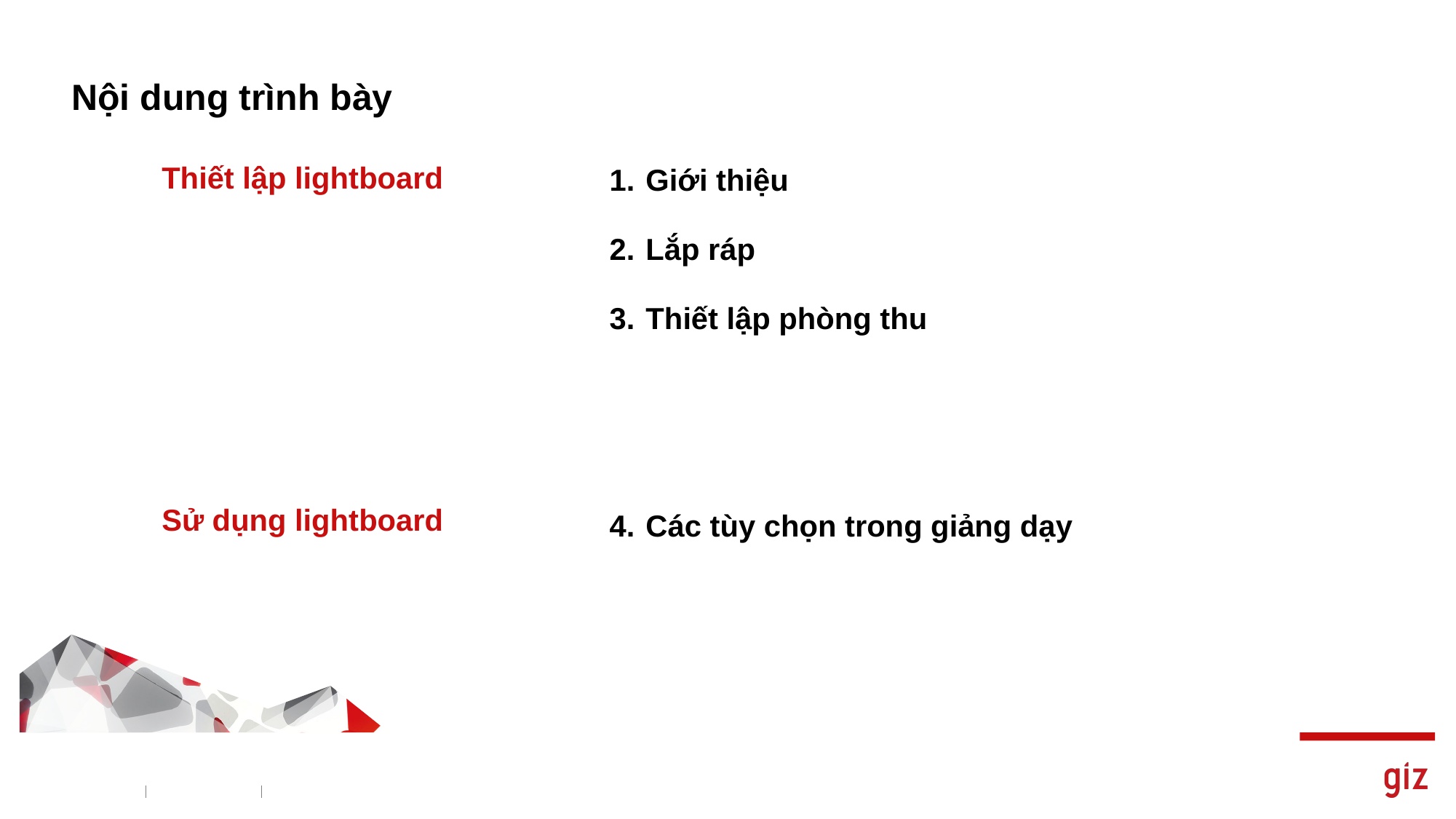

# Nội dung trình bày
Thiết lập lightboard

Sử dụng lightboard

Giới thiệu
Lắp ráp
Thiết lập phòng thu

Các tùy chọn trong giảng dạy